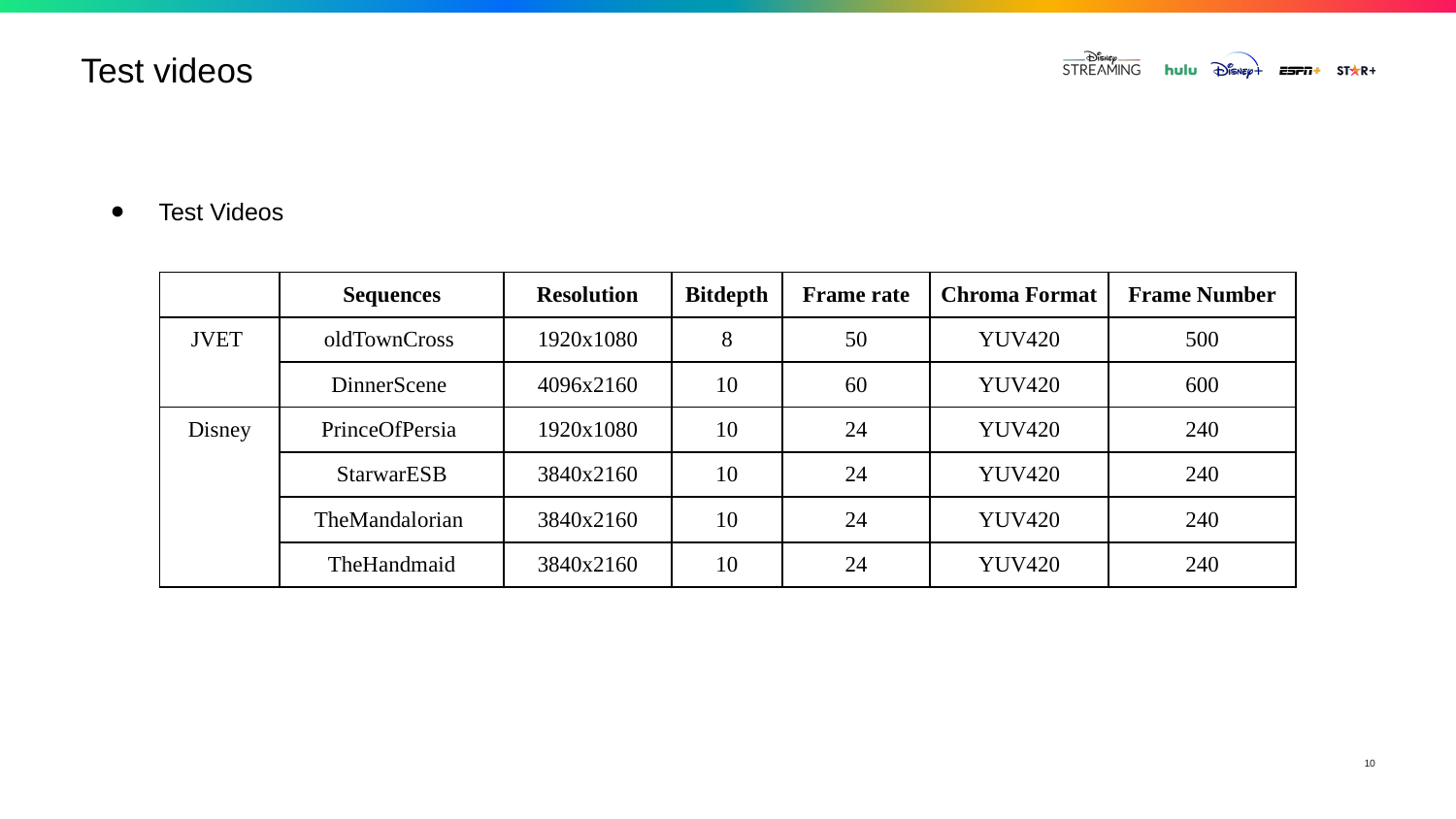

# Test videos
Test Videos

|  | Sequences | Resolution | Bitdepth | Frame rate | Chroma Format | Frame Number |
| --- | --- | --- | --- | --- | --- | --- |
| JVET | oldTownCross | 1920x1080 | 8 | 50 | YUV420 | 500 |
|  | DinnerScene | 4096x2160 | 10 | 60 | YUV420 | 600 |
| Disney | PrinceOfPersia | 1920x1080 | 10 | 24 | YUV420 | 240 |
|  | StarwarESB | 3840x2160 | 10 | 24 | YUV420 | 240 |
|  | TheMandalorian | 3840x2160 | 10 | 24 | YUV420 | 240 |
|  | TheHandmaid | 3840x2160 | 10 | 24 | YUV420 | 240 |
10